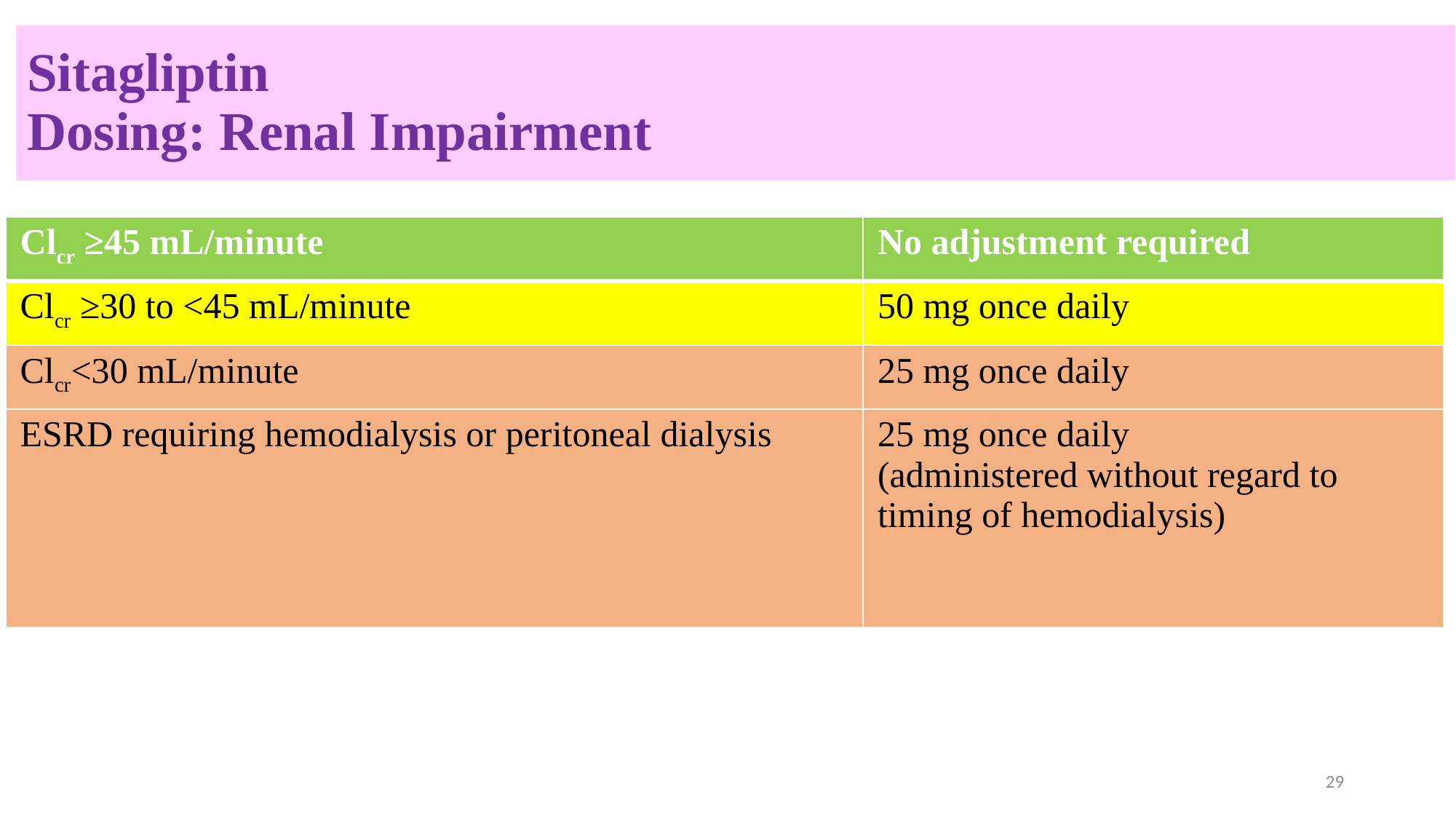

# Sitagliptin Dosing: Renal Impairment
| Clcr ≥45 mL/minute | No adjustment required |
| --- | --- |
| Clcr ≥30 to <45 mL/minute | 50 mg once daily |
| Clcr<30 mL/minute | 25 mg once daily |
| ESRD requiring hemodialysis or peritoneal dialysis | 25 mg once daily (administered without regard to timing of hemodialysis) |
29